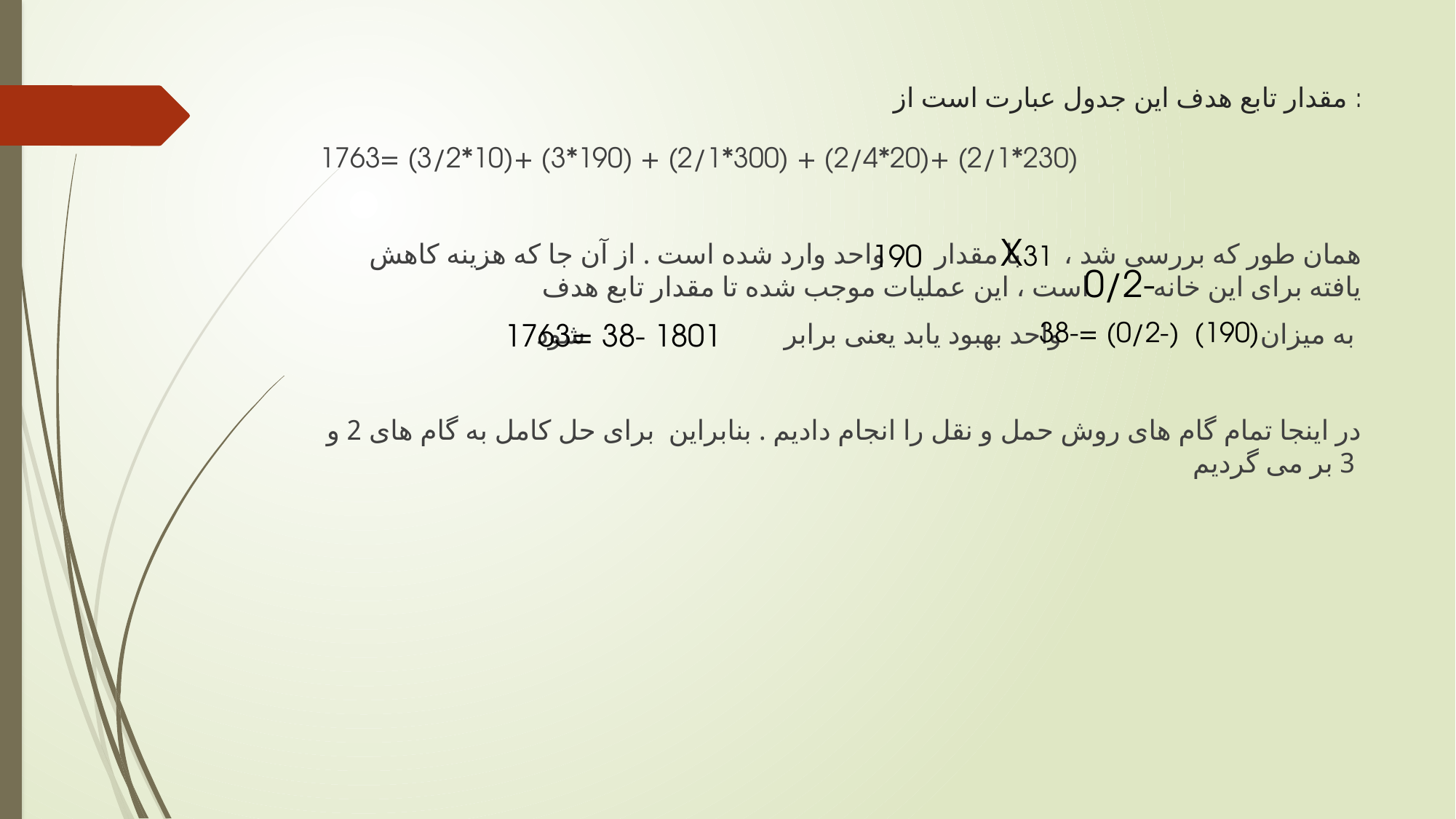

# مقدار تابع هدف این جدول عبارت است از :
1763= (3/2*10)+ (3*190) + (2/1*300) + (2/4*20)+ (2/1*230)

همان طور که بررسی شد ،      با مقدار       واحد وارد شده است . از آن جا که هزینه کاهش یافته برای این خانه         است ، این عملیات موجب شده تا مقدار تابع هدف
 به میزان                            واحد بهبود یابد یعنی برابر                            شود

در اینجا تمام گام های روش حمل و نقل را انجام دادیم . بنابراین  برای حل کامل به گام های 2 و 3 بر می گردیم
X31
190
0/2-
 38-= (0/2-)  (190)
1763= 38- 1801